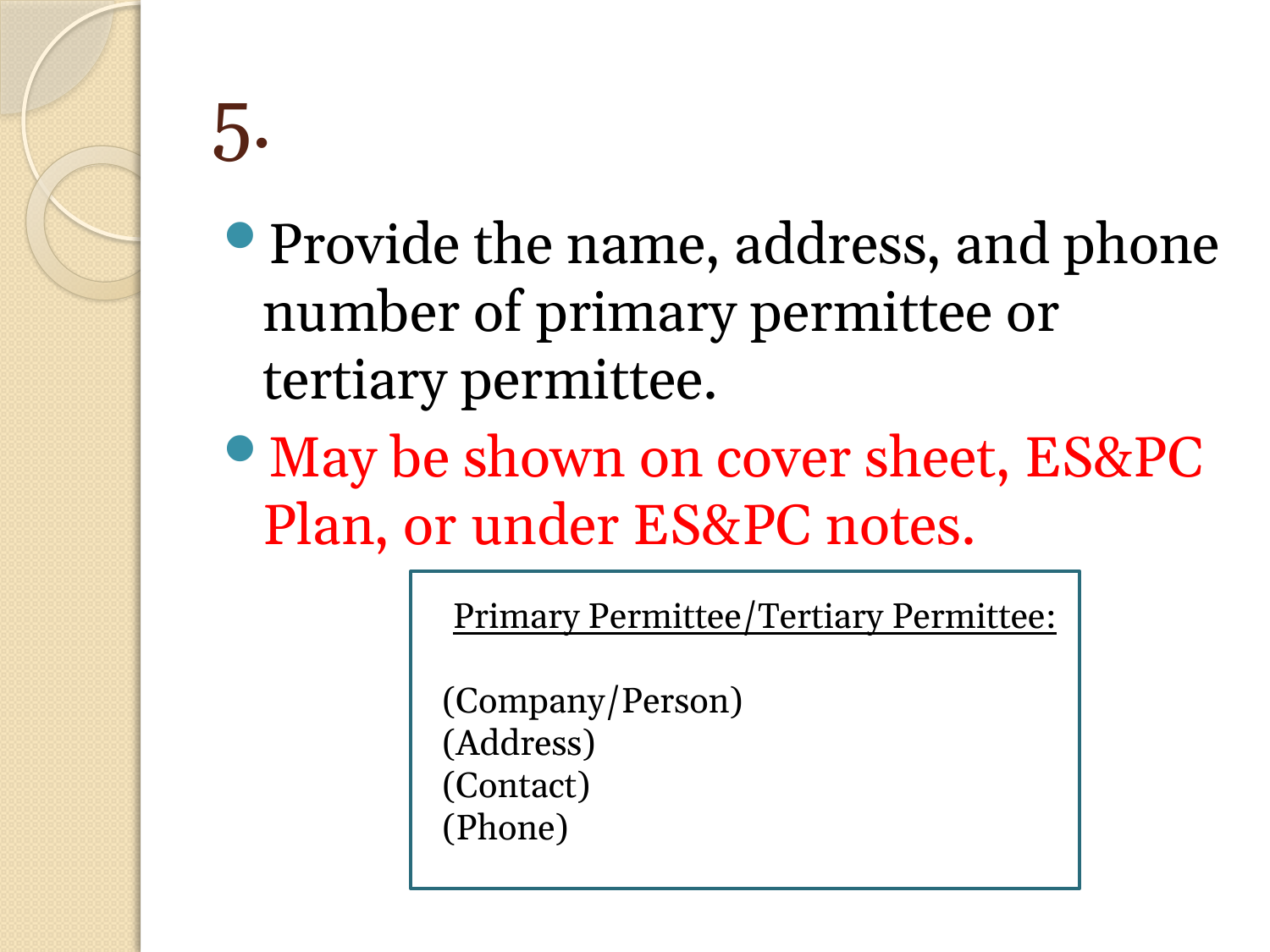

# 5.
Provide the name, address, and phone number of primary permittee or tertiary permittee.
May be shown on cover sheet, ES&PC Plan, or under ES&PC notes.

Primary Permittee/Tertiary Permittee:

(Company/Person)
(Address)
(Contact)
(Phone)